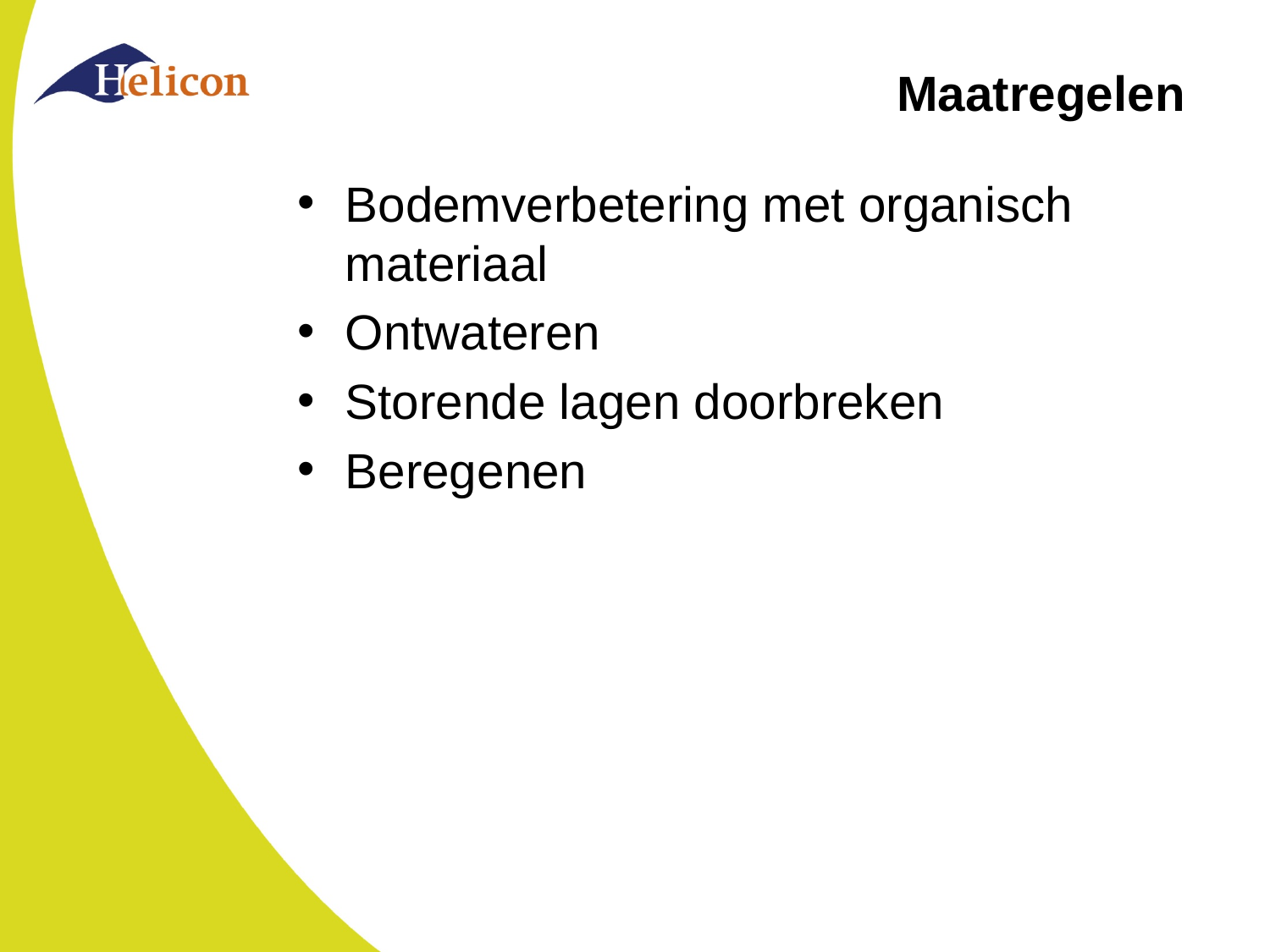

# Maatregelen
Bodemverbetering met organisch materiaal
Ontwateren
Storende lagen doorbreken
Beregenen